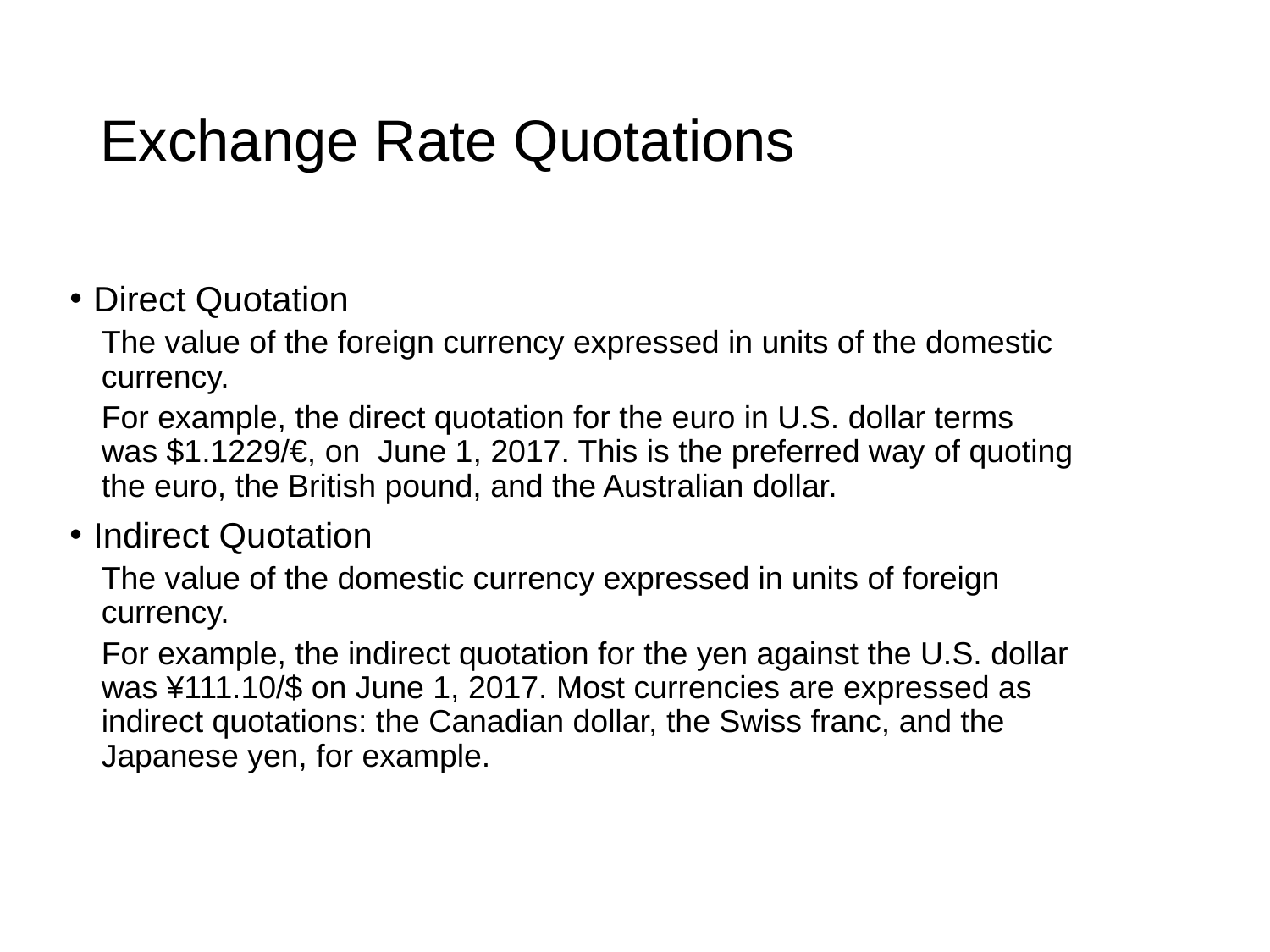

# Exchange Rate Quotations
Direct Quotation
The value of the foreign currency expressed in units of the domestic currency.
For example, the direct quotation for the euro in U.S. dollar terms was $1.1229/€, on  June 1, 2017. This is the preferred way of quoting the euro, the British pound, and the Australian dollar.
Indirect Quotation
The value of the domestic currency expressed in units of foreign currency.
For example, the indirect quotation for the yen against the U.S. dollar was ¥111.10/$ on June 1, 2017. Most currencies are expressed as indirect quotations: the Canadian dollar, the Swiss franc, and the Japanese yen, for example.